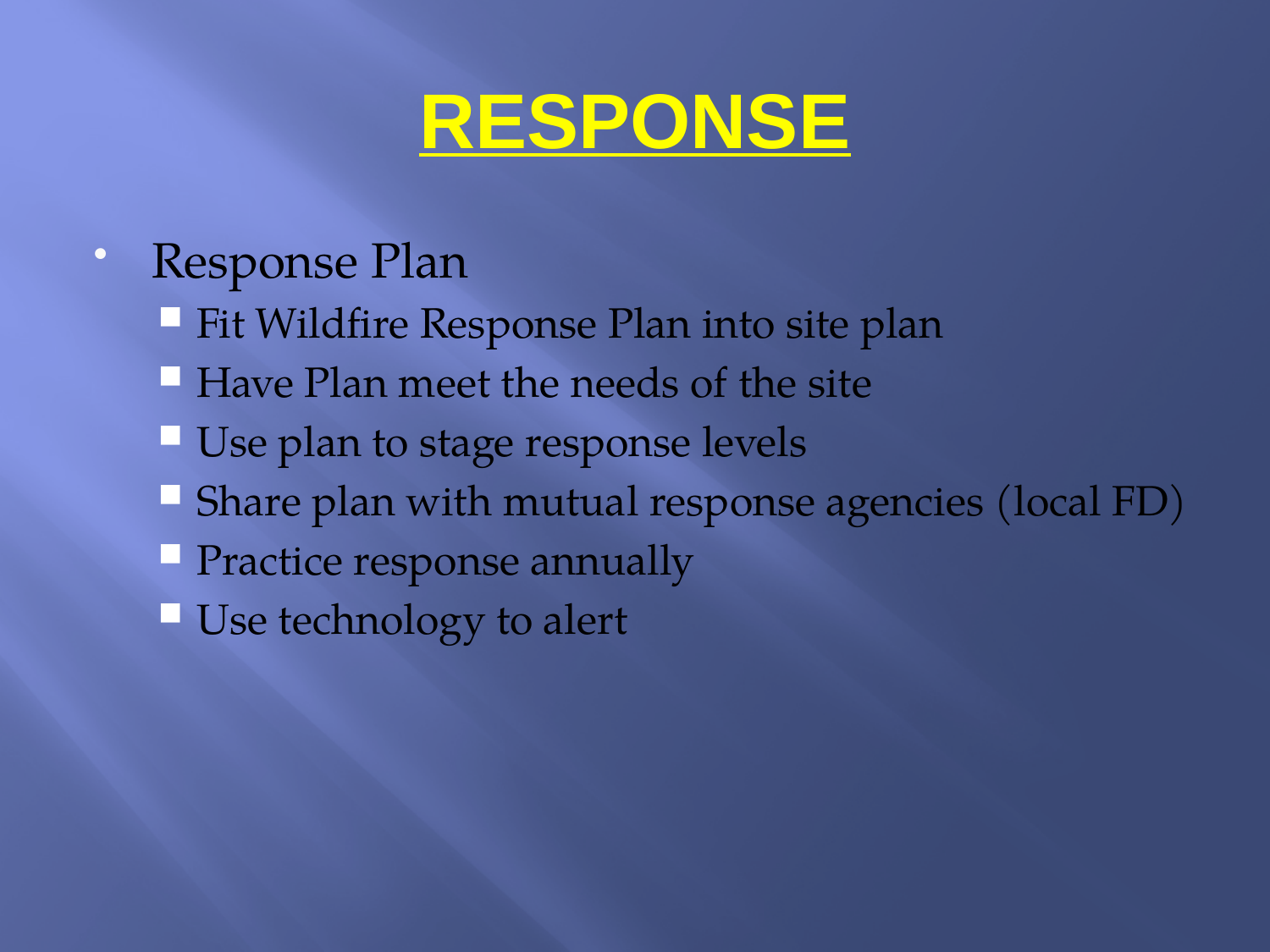

# RESPONSE
Response Plan
Fit Wildfire Response Plan into site plan
Have Plan meet the needs of the site
Use plan to stage response levels
Share plan with mutual response agencies (local FD)
Practice response annually
Use technology to alert